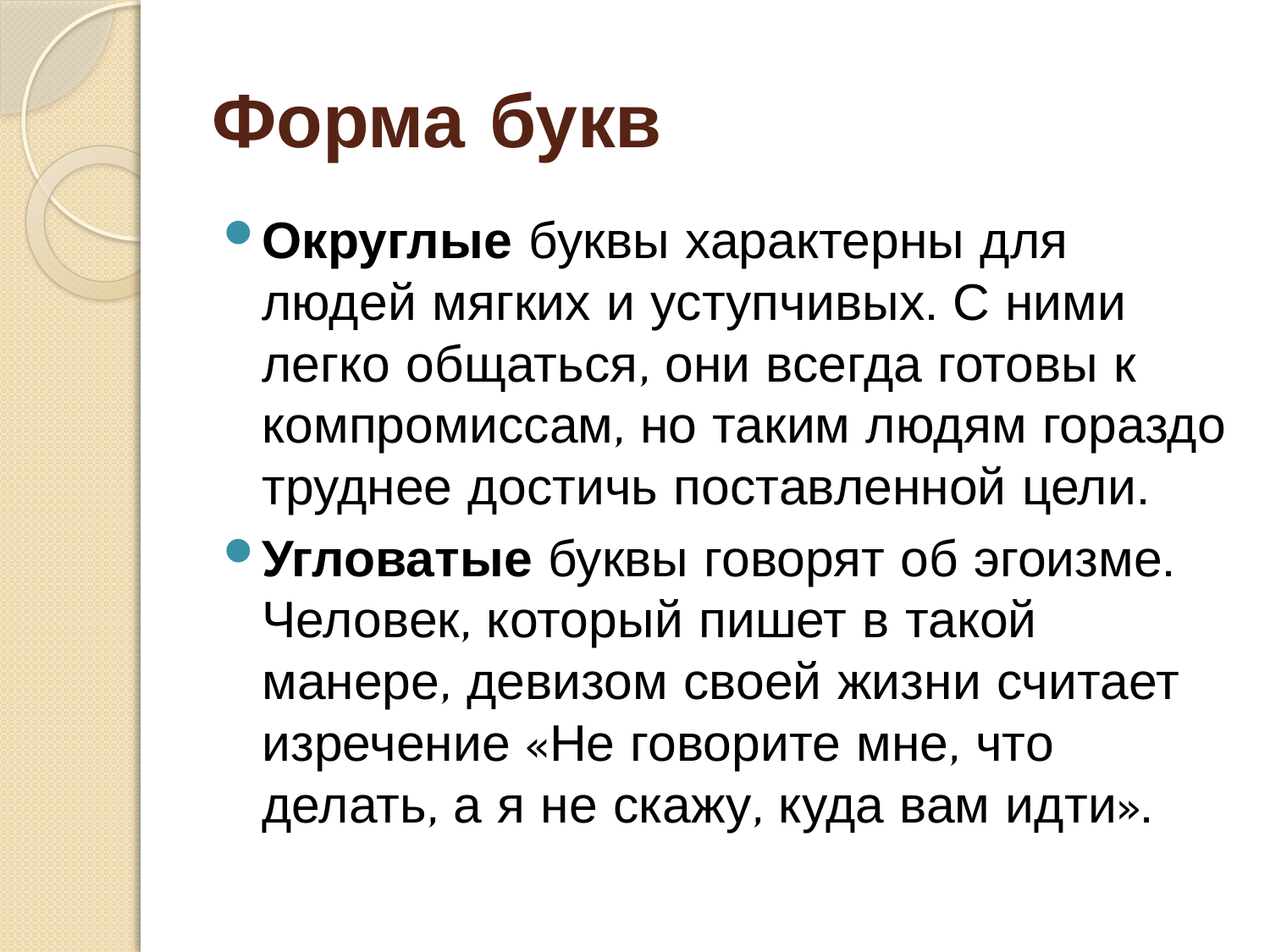

# Форма букв
Округлые буквы характерны для людей мягких и уступчивых. С ними легко общаться, они всегда готовы к компромиссам, но таким людям гораздо труднее достичь поставленной цели.
Угловатые буквы говорят об эгоизме. Человек, который пишет в такой манере, девизом своей жизни считает изречение «Не говорите мне, что делать, а я не скажу, куда вам идти».